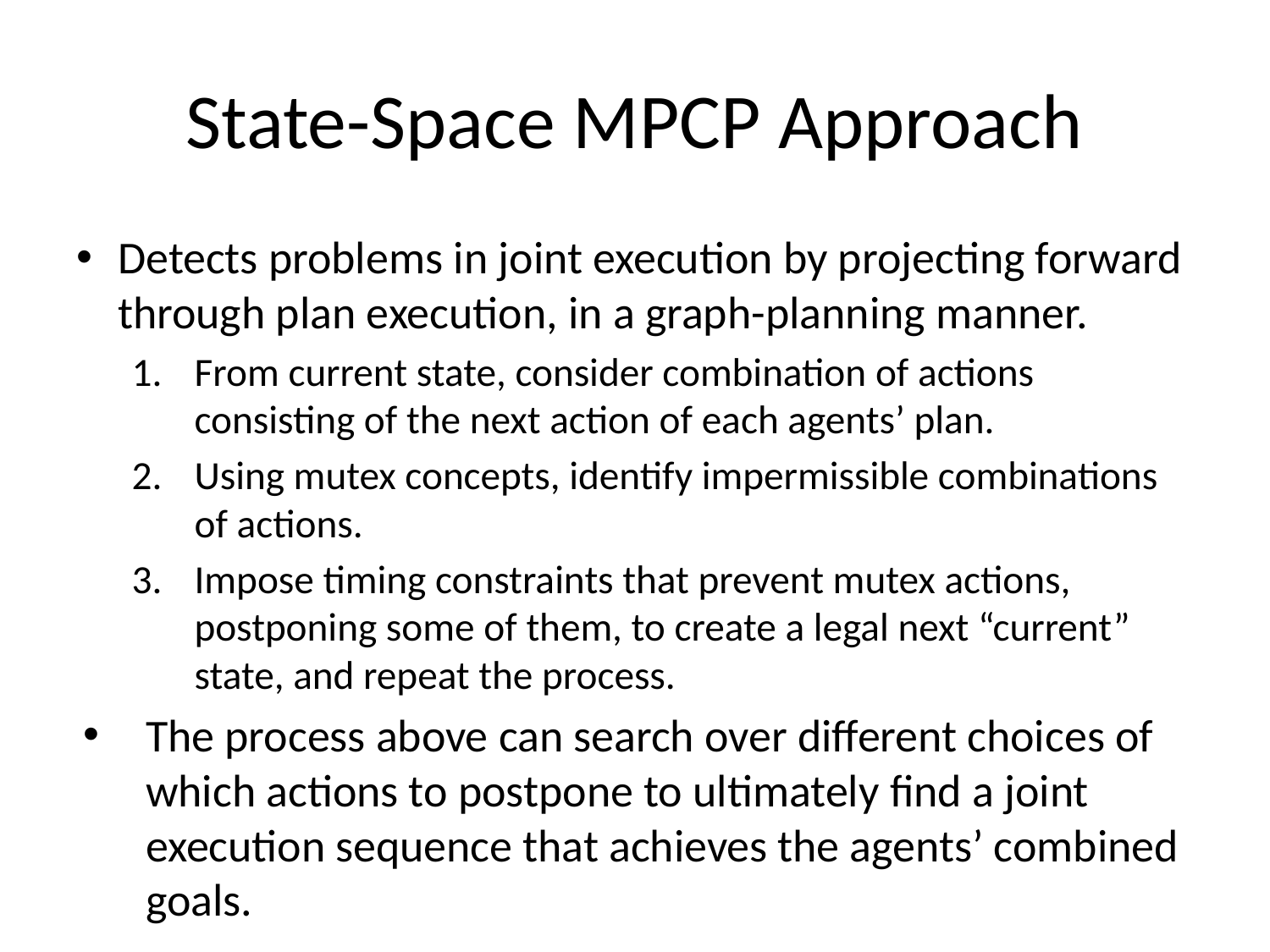

# State-Space MPCP Approach
Detects problems in joint execution by projecting forward through plan execution, in a graph-planning manner.
From current state, consider combination of actions consisting of the next action of each agents’ plan.
Using mutex concepts, identify impermissible combinations of actions.
Impose timing constraints that prevent mutex actions, postponing some of them, to create a legal next “current” state, and repeat the process.
The process above can search over different choices of which actions to postpone to ultimately find a joint execution sequence that achieves the agents’ combined goals.